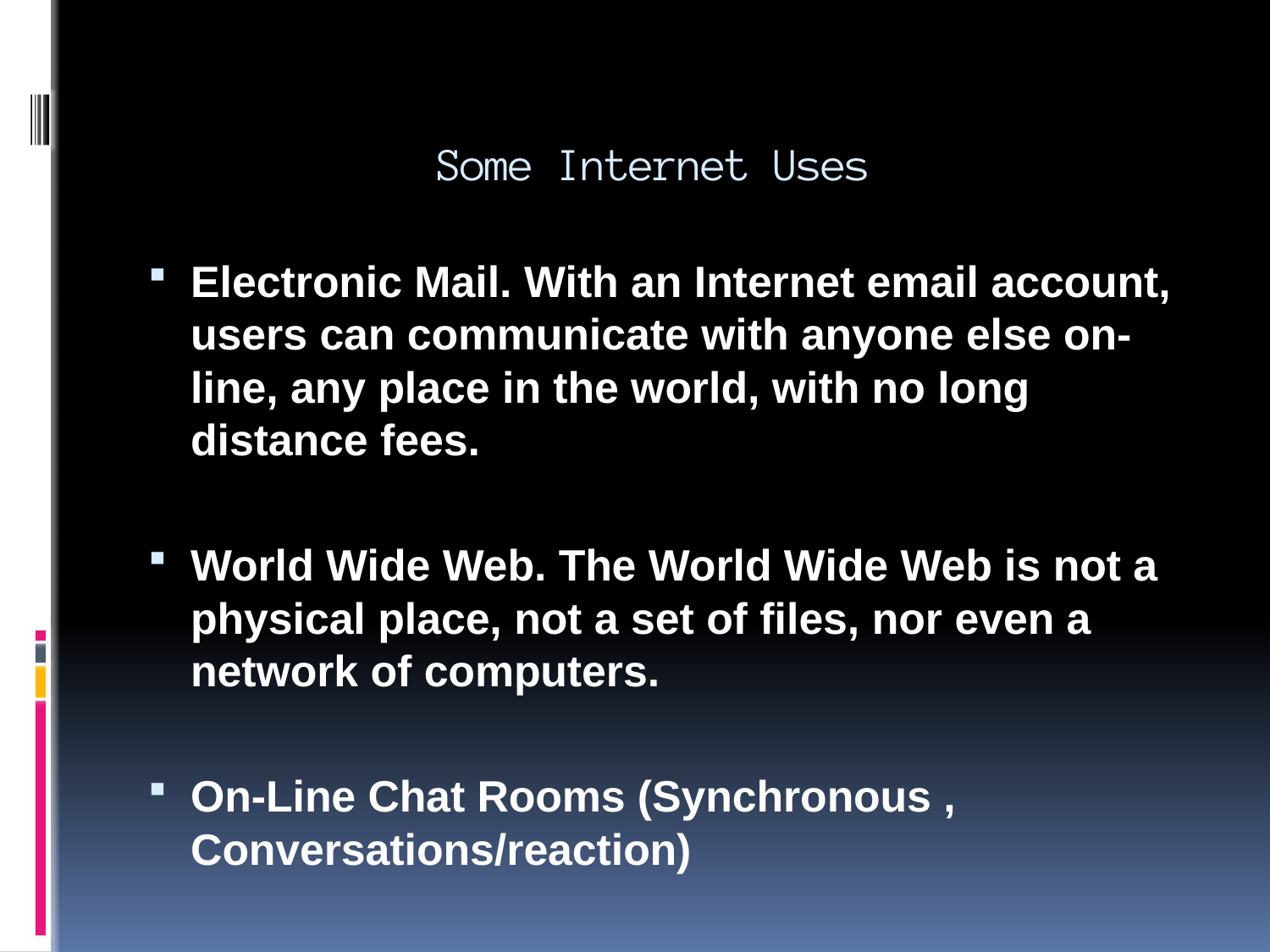

# Some Internet Uses
Electronic Mail. With an Internet email account, users can communicate with anyone else on-line, any place in the world, with no long distance fees.

World Wide Web. The World Wide Web is not a physical place, not a set of files, nor even a network of computers.

On-Line Chat Rooms (Synchronous , Conversations/reaction)